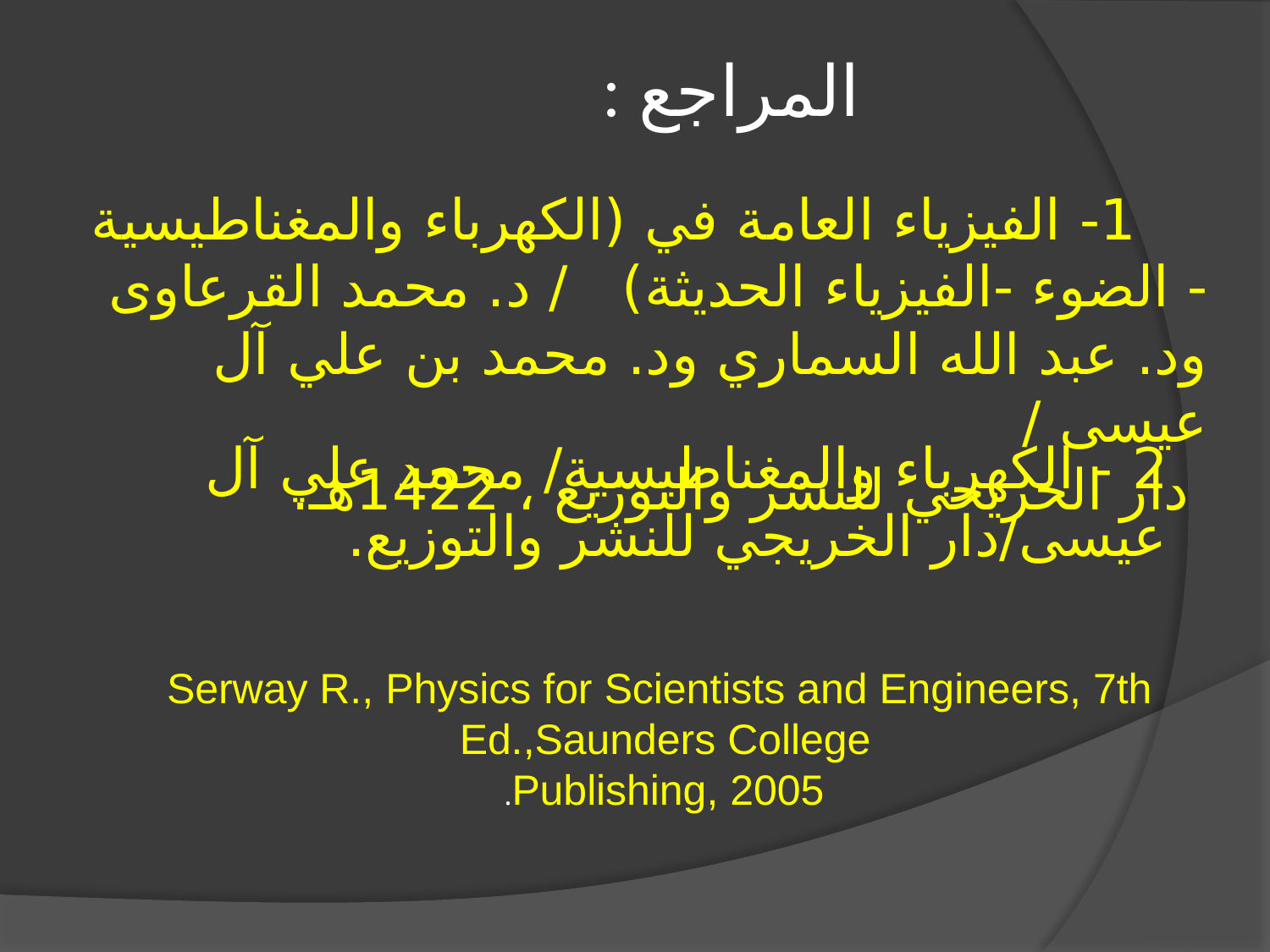

المراجع :
    1- الفيزياء العامة في (الكهرباء والمغناطيسية - الضوء -الفيزياء الحديثة)   / د. محمد القرعاوى ود. عبد الله السماري ود. محمد بن علي آل عيسى /
 دار الخريجي للنشر والتوزيع ، 1422هـ.

2 - الكهرباء والمغناطيسية/ محمد علي آل عيسى/دار الخريجي للنشر والتوزيع.
Serway R., Physics for Scientists and Engineers, 7th Ed.,Saunders College
Publishing, 2005.